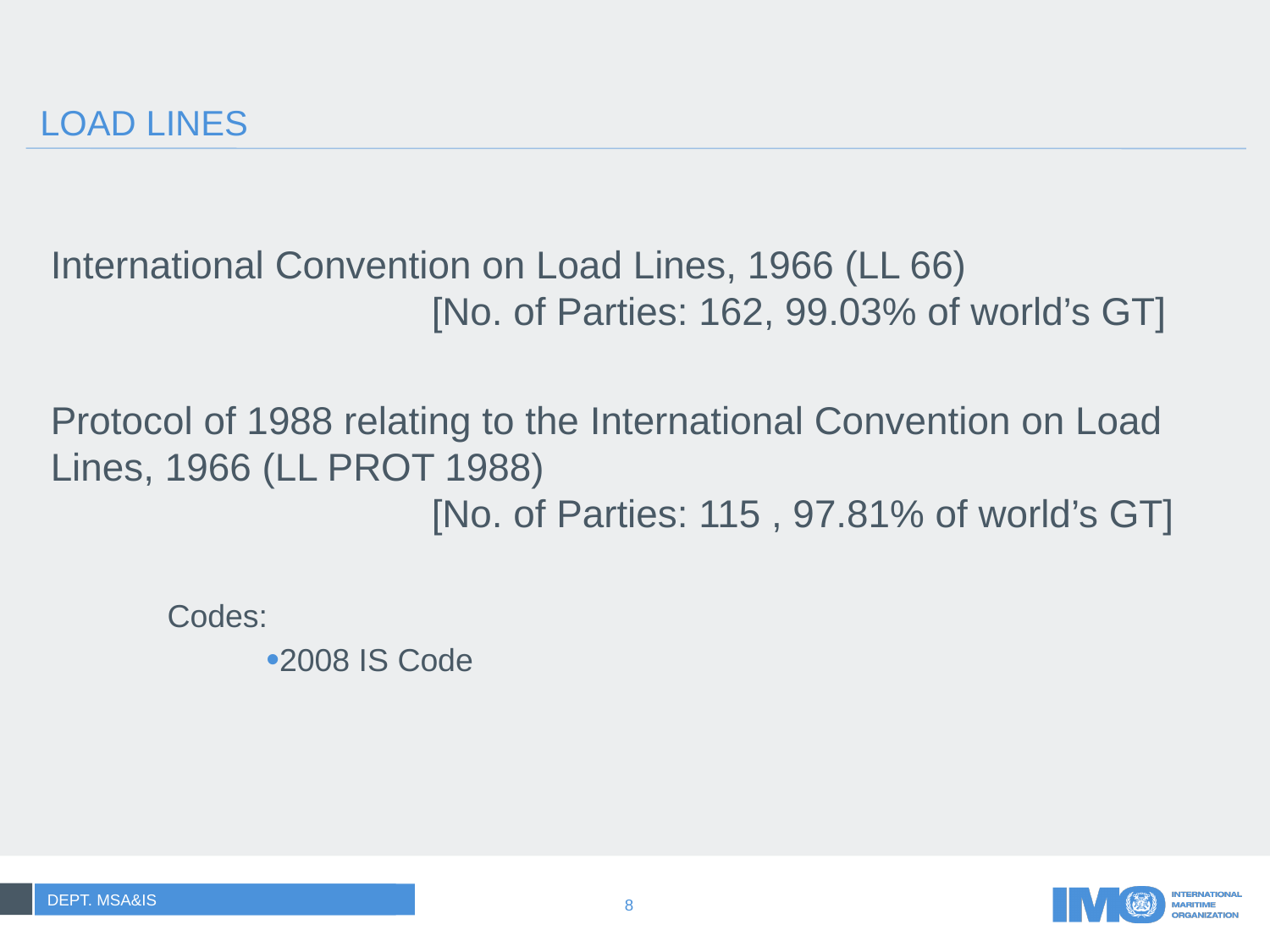

# LOAD LINES

International Convention on Load Lines, 1966 (LL 66) 					[No. of Parties: 162, 99.03% of world’s GT]

Protocol of 1988 relating to the International Convention on Load Lines, 1966 (LL PROT 1988)
			[No. of Parties: 115 , 97.81% of world’s GT]

Codes:
2008 IS Code